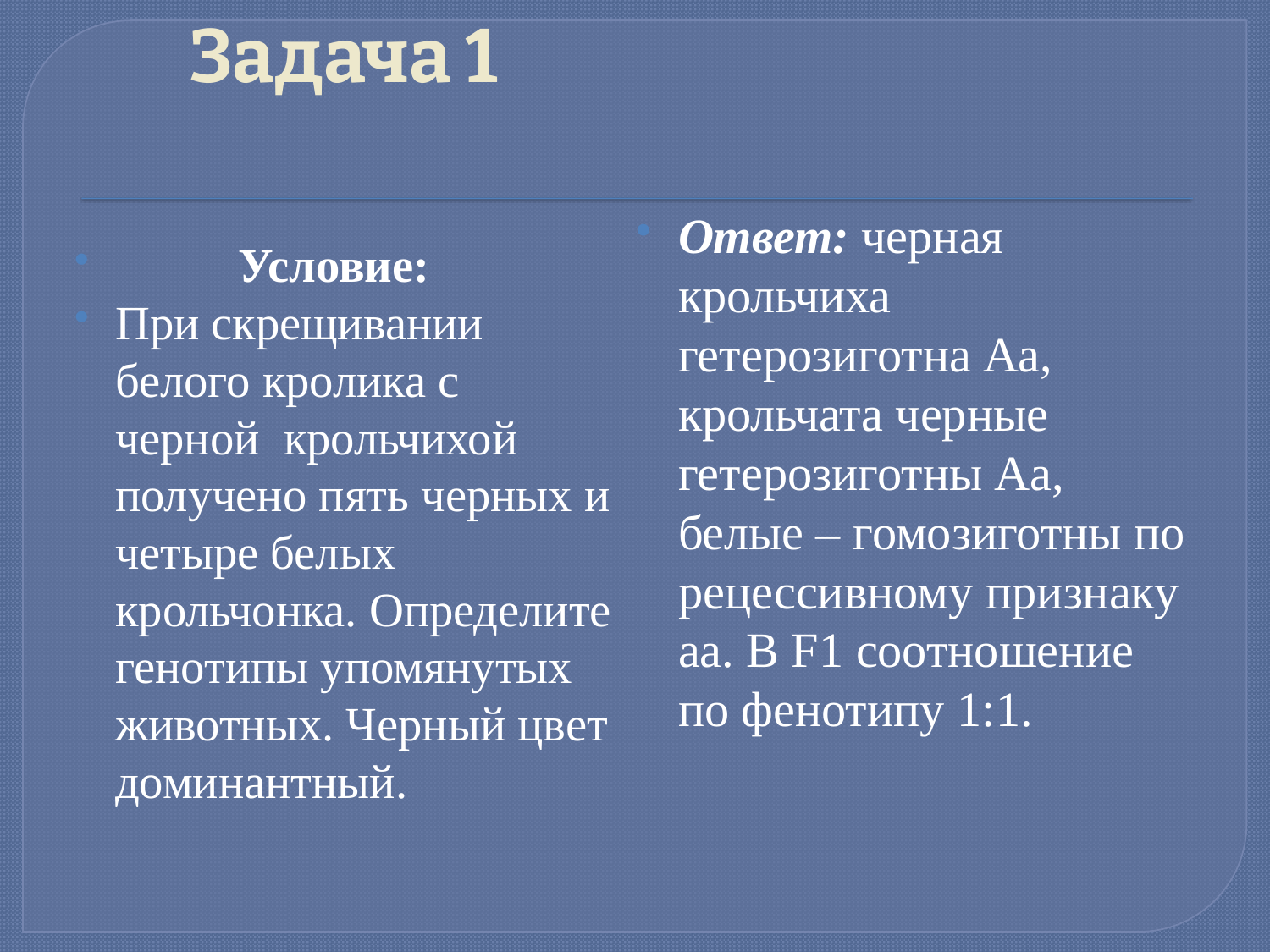

# Задача 1
Ответ: черная крольчиха гетерозиготна Аа, крольчата черные гетерозиготны Аа, белые – гомозиготны по рецессивному признаку аа. В F1 соотношение по фенотипу 1:1.

	Условие:
При скрещивании белого кролика с черной  крольчихой получено пять черных и четыре белых крольчонка. Определите генотипы упомянутых животных. Черный цвет доминантный.